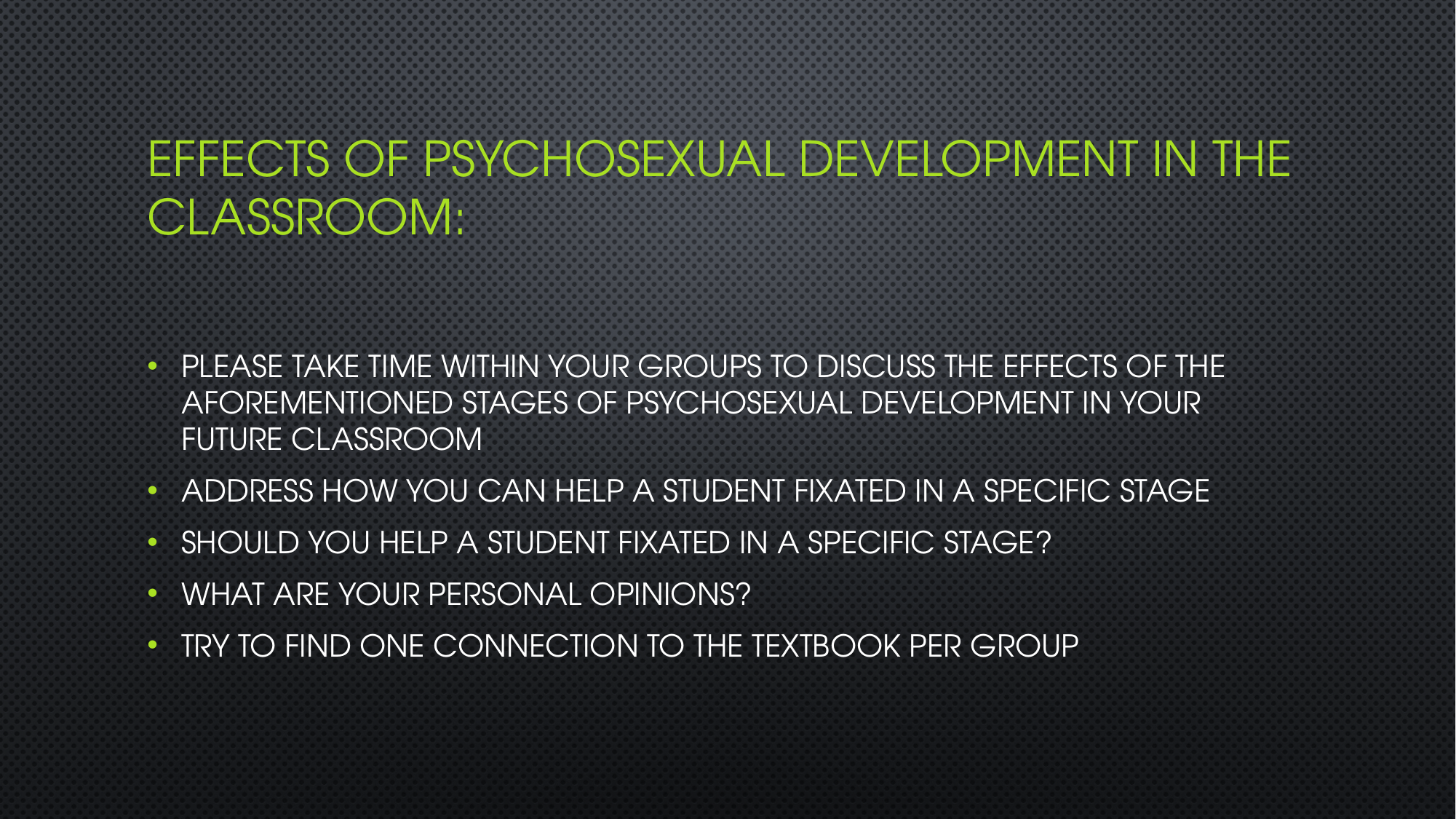

# Effects of psychosexual development in the classroom:
Please take time within your groups to discuss the effects of the aforementioned stages of Psychosexual Development in your future classroom
Address how you can help a student fixated in a specific stage
Should you help a student fixated in a specific stage?
What are your personal opinions?
Try to find one connection to the textbook per group